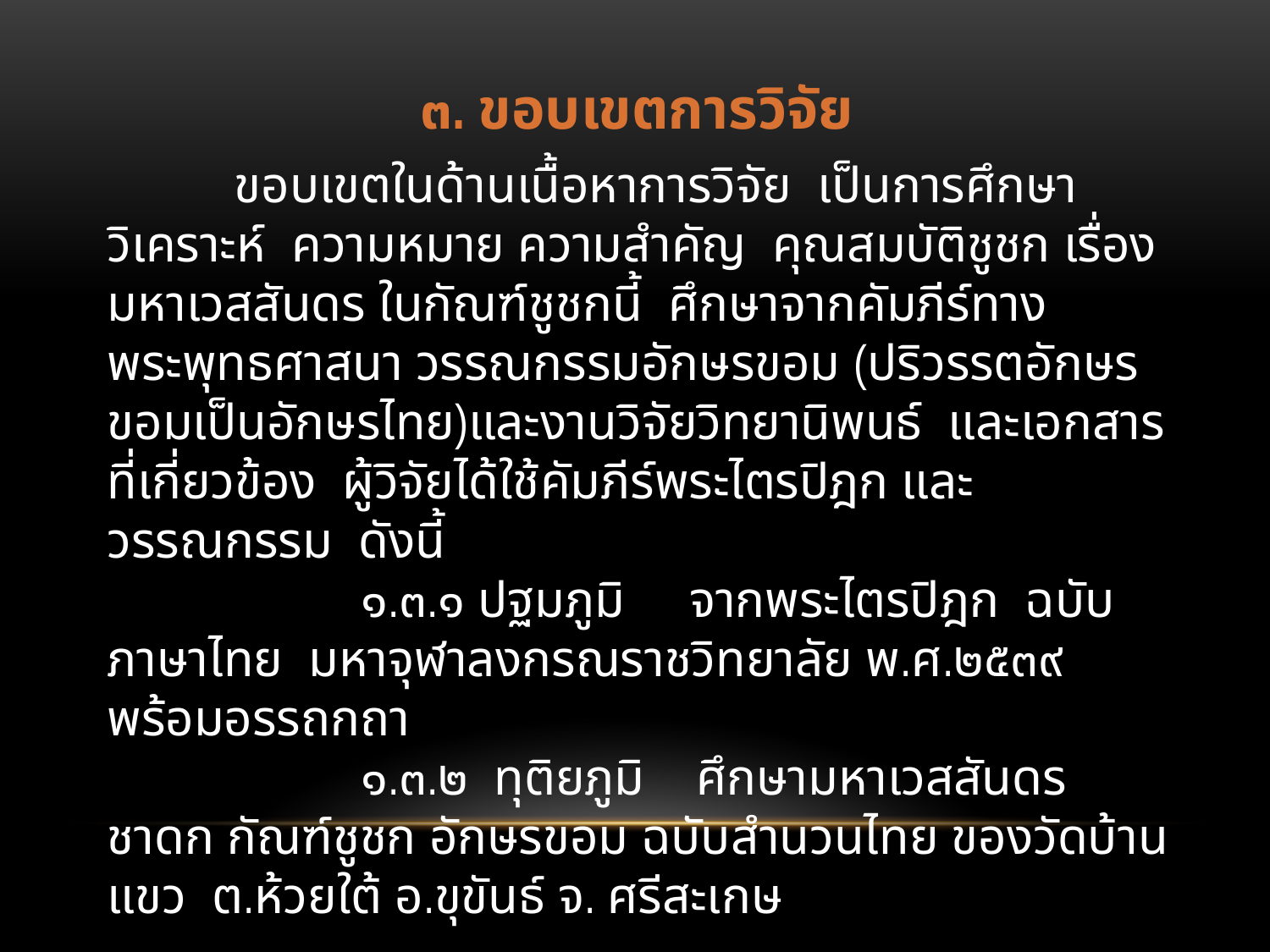

๓. ขอบเขตการวิจัย
	ขอบเขตในด้านเนื้อหาการวิจัย  เป็นการศึกษาวิเคราะห์  ความหมาย ความสำคัญ  คุณสมบัติชูชก เรื่องมหาเวสสันดร ในกัณฑ์ชูชกนี้  ศึกษาจากคัมภีร์ทางพระพุทธศาสนา วรรณกรรมอักษรขอม (ปริวรรตอักษรขอมเป็นอักษรไทย)และงานวิจัยวิทยานิพนธ์  และเอกสารที่เกี่ยวข้อง  ผู้วิจัยได้ใช้คัมภีร์พระไตรปิฎก และวรรณกรรม  ดังนี้
		๑.๓.๑ ปฐมภูมิ     จากพระไตรปิฎก  ฉบับภาษาไทย  มหาจุฬาลงกรณราชวิทยาลัย พ.ศ.๒๕๓๙ พร้อมอรรถกถา
		๑.๓.๒  ทุติยภูมิ    ศึกษามหาเวสสันดรชาดก กัณฑ์ชูชก อักษรขอม ฉบับสำนวนไทย ของวัดบ้านแขว  ต.ห้วยใต้ อ.ขุขันธ์ จ. ศรีสะเกษ